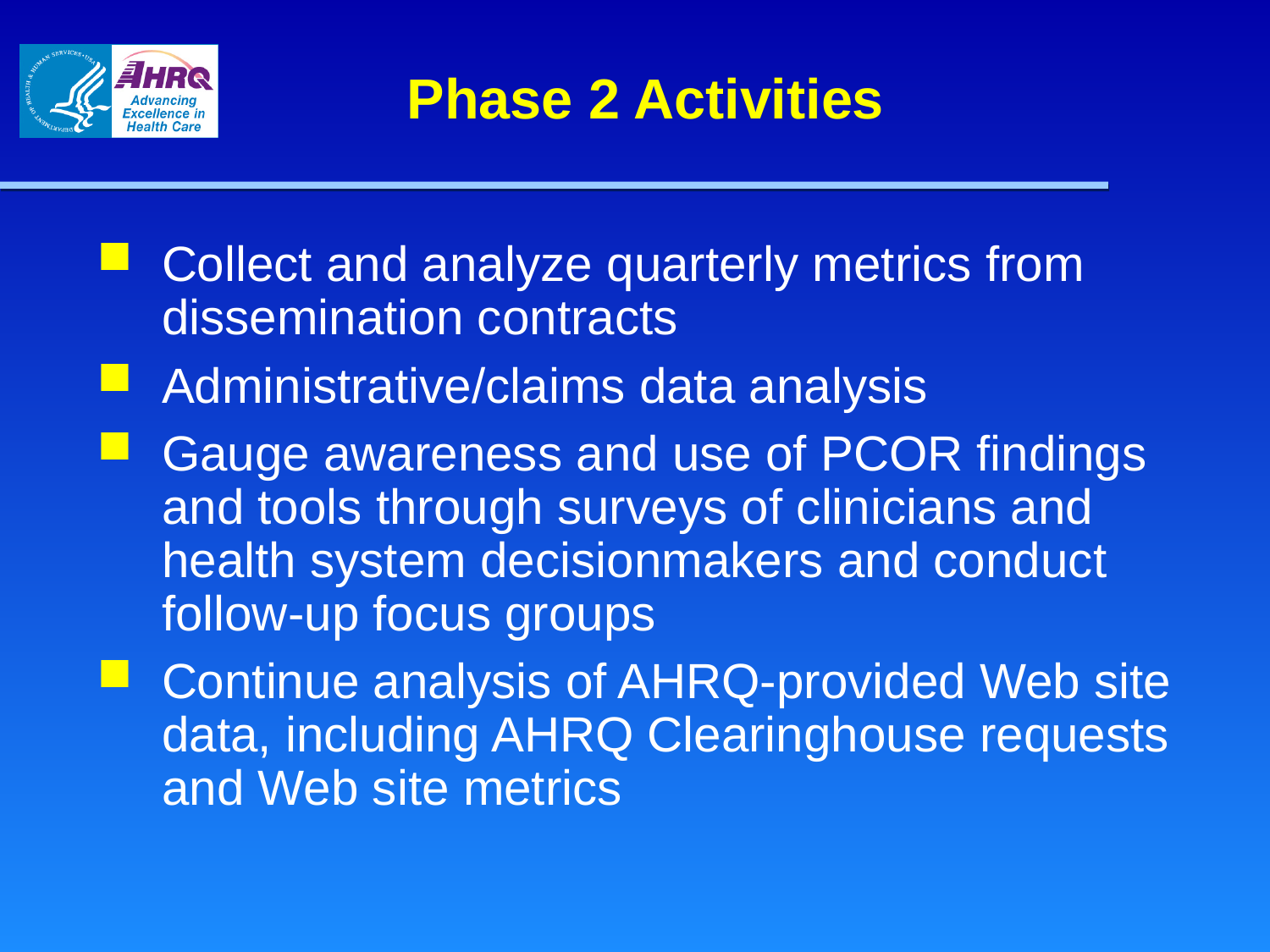

# Phase 2 Activities
Collect and analyze quarterly metrics from dissemination contracts
Administrative/claims data analysis
Gauge awareness and use of PCOR findings and tools through surveys of clinicians and health system decisionmakers and conduct follow-up focus groups
Continue analysis of AHRQ-provided Web site data, including AHRQ Clearinghouse requests and Web site metrics